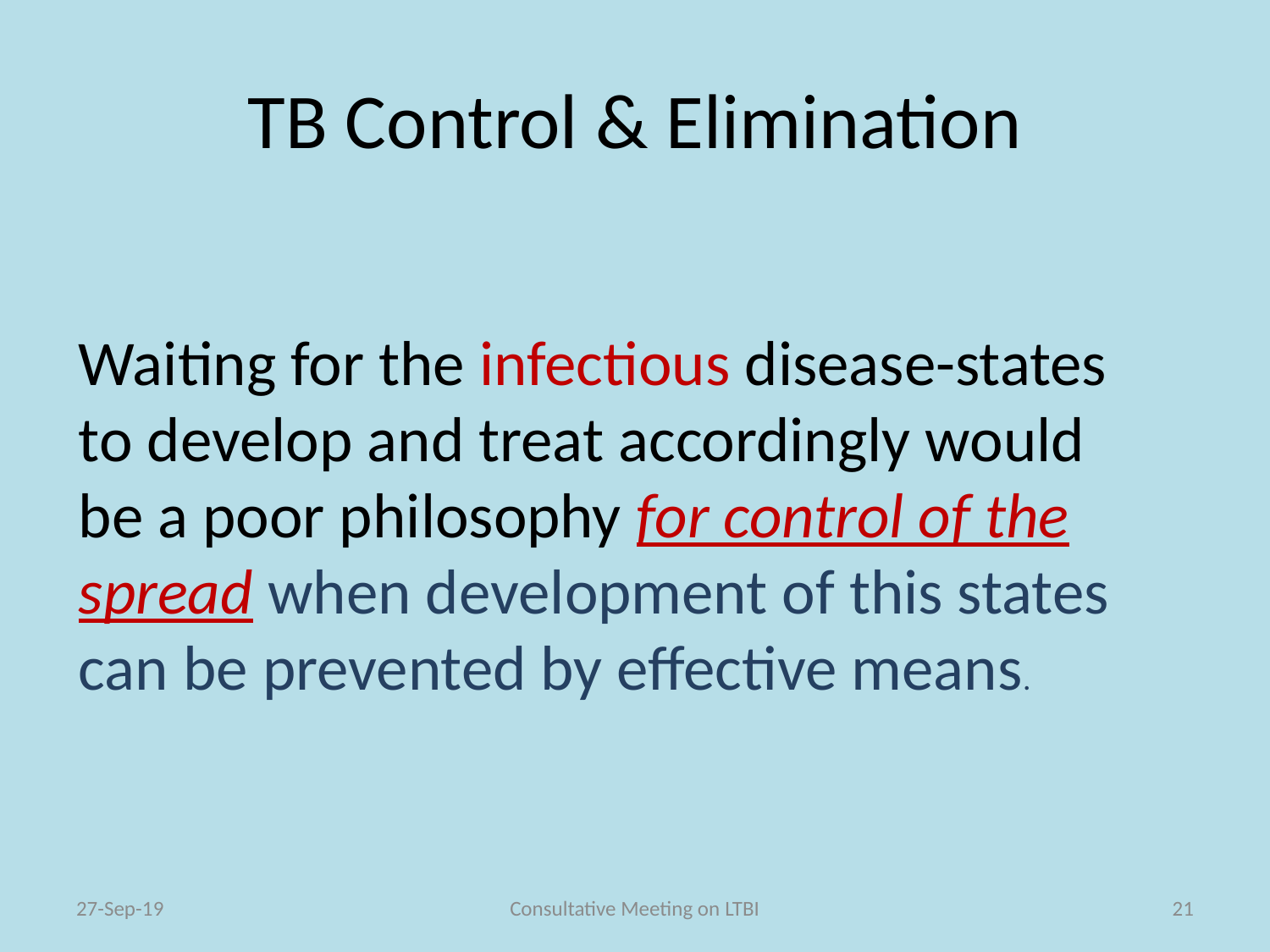

# TB Control & Elimination
Waiting for the infectious disease-states to develop and treat accordingly would be a poor philosophy for control of the spread when development of this states can be prevented by effective means.

27-Sep-19
Consultative Meeting on LTBI
21